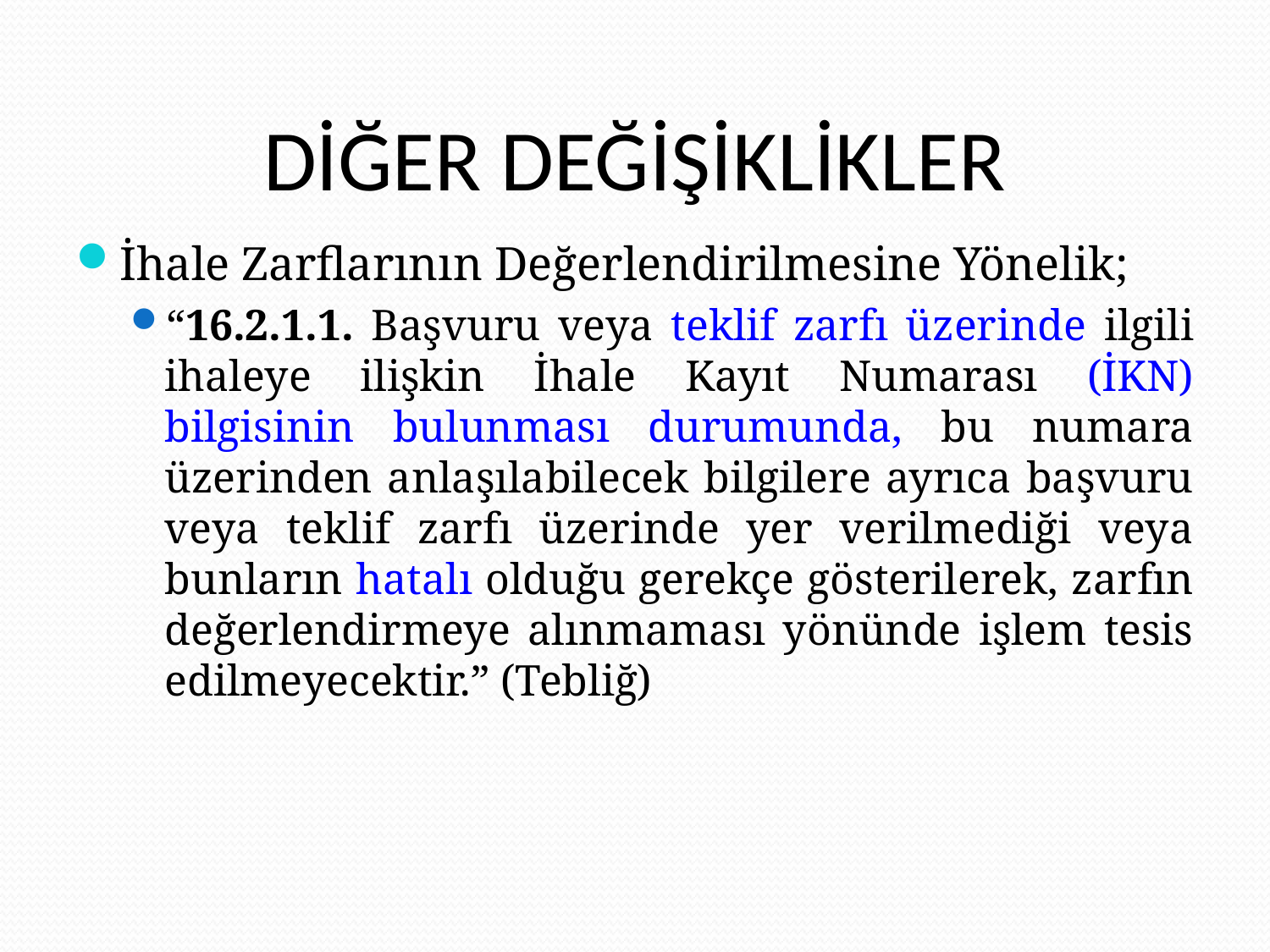

# DİĞER DEĞİŞİKLİKLER
İhale Zarflarının Değerlendirilmesine Yönelik;
“16.2.1.1. Başvuru veya teklif zarfı üzerinde ilgili ihaleye ilişkin İhale Kayıt Numarası (İKN) bilgisinin bulunması durumunda, bu numara üzerinden anlaşılabilecek bilgilere ayrıca başvuru veya teklif zarfı üzerinde yer verilmediği veya bunların hatalı olduğu gerekçe gösterilerek, zarfın değerlendirmeye alınmaması yönünde işlem tesis edilmeyecektir.” (Tebliğ)